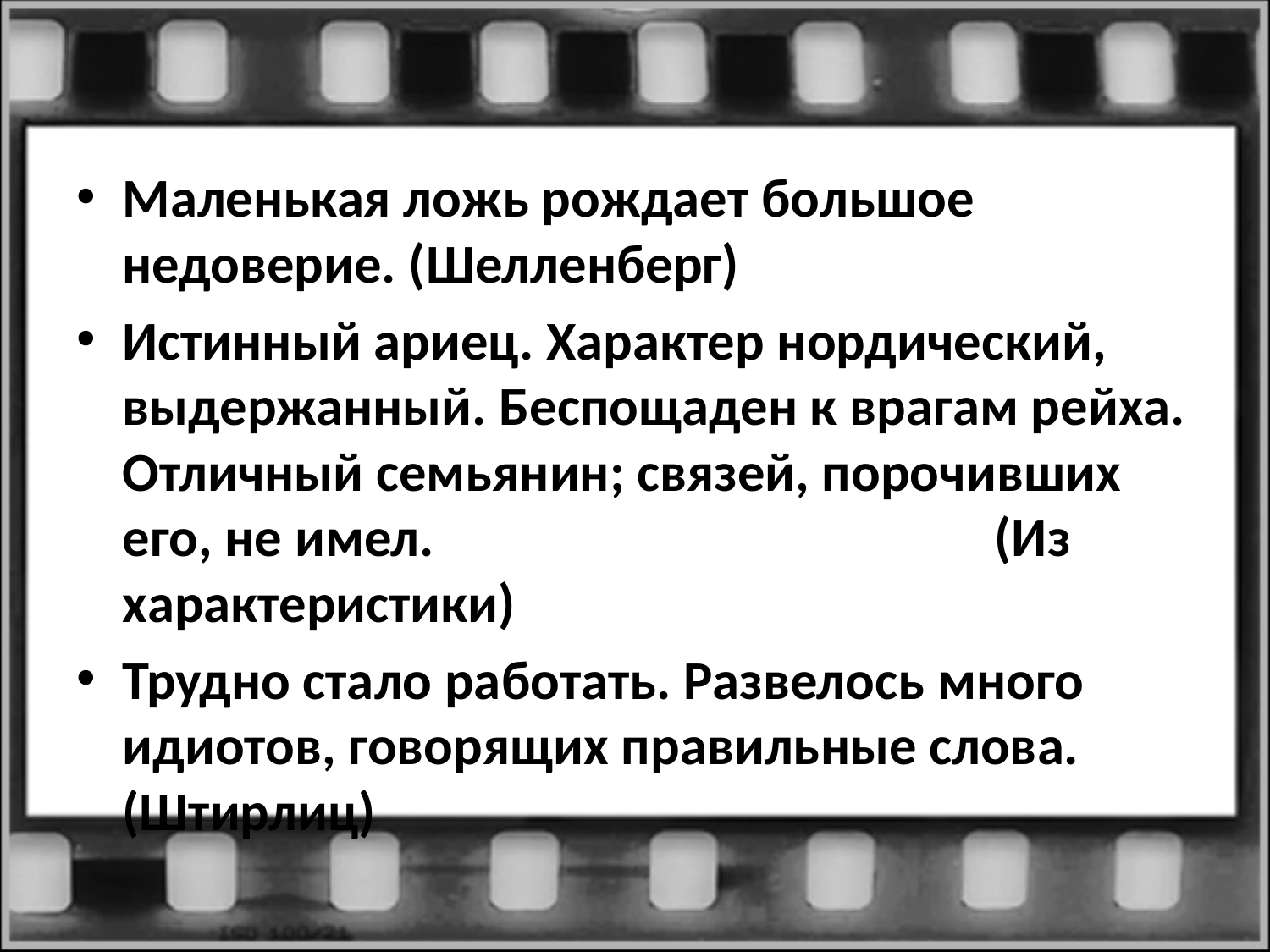

#
Маленькая ложь рождает большое недоверие. (Шелленберг)
Истинный ариец. Характер нордический, выдержанный. Беспощаден к врагам рейха. Отличный семьянин; связей, порочивших его, не имел.                                             (Из характеристики)
Трудно стало работать. Развелось много идиотов, говорящих правильные слова. (Штирлиц)